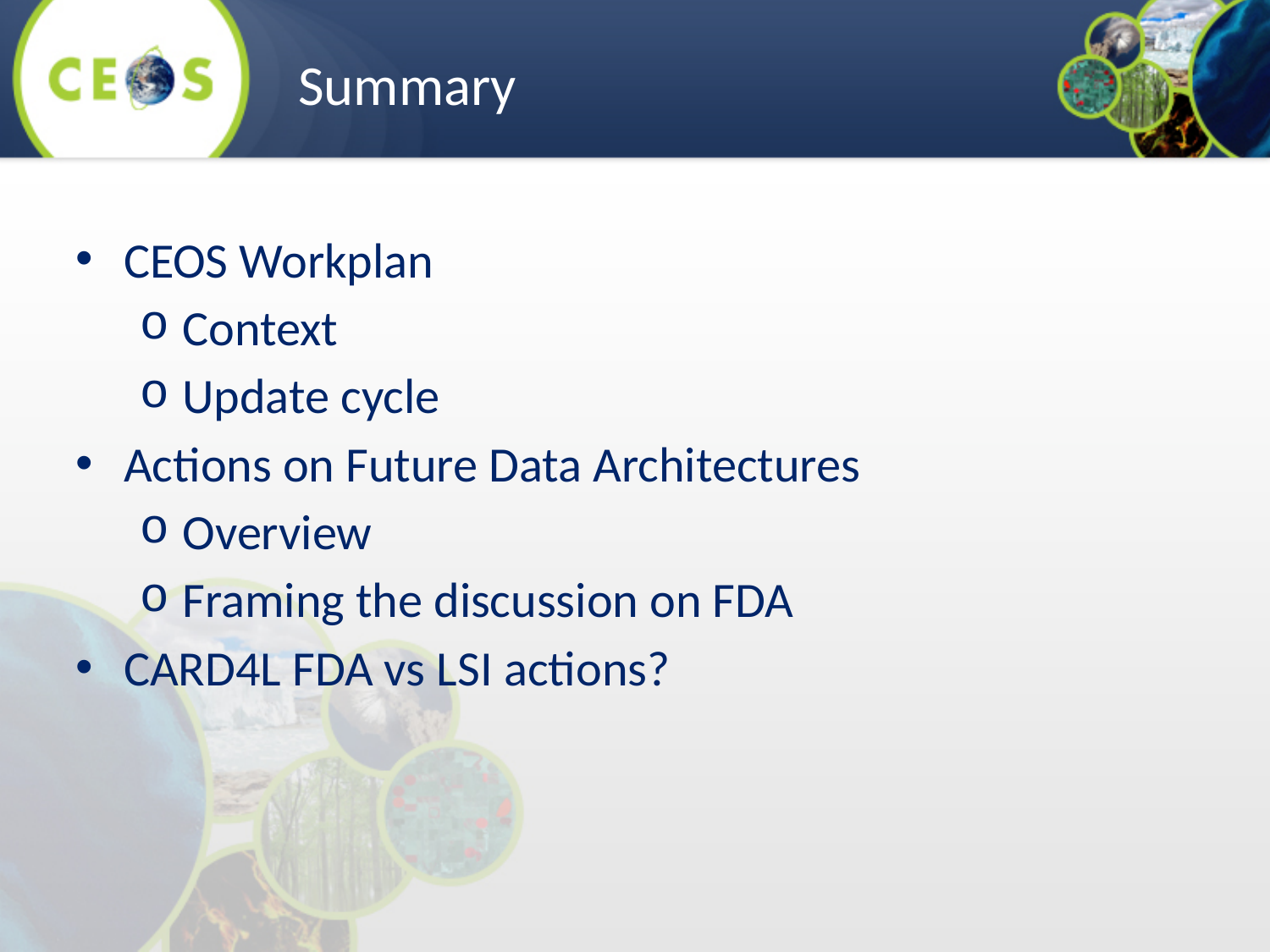

Summary
CEOS Workplan
Context
Update cycle
Actions on Future Data Architectures
Overview
Framing the discussion on FDA
CARD4L FDA vs LSI actions?